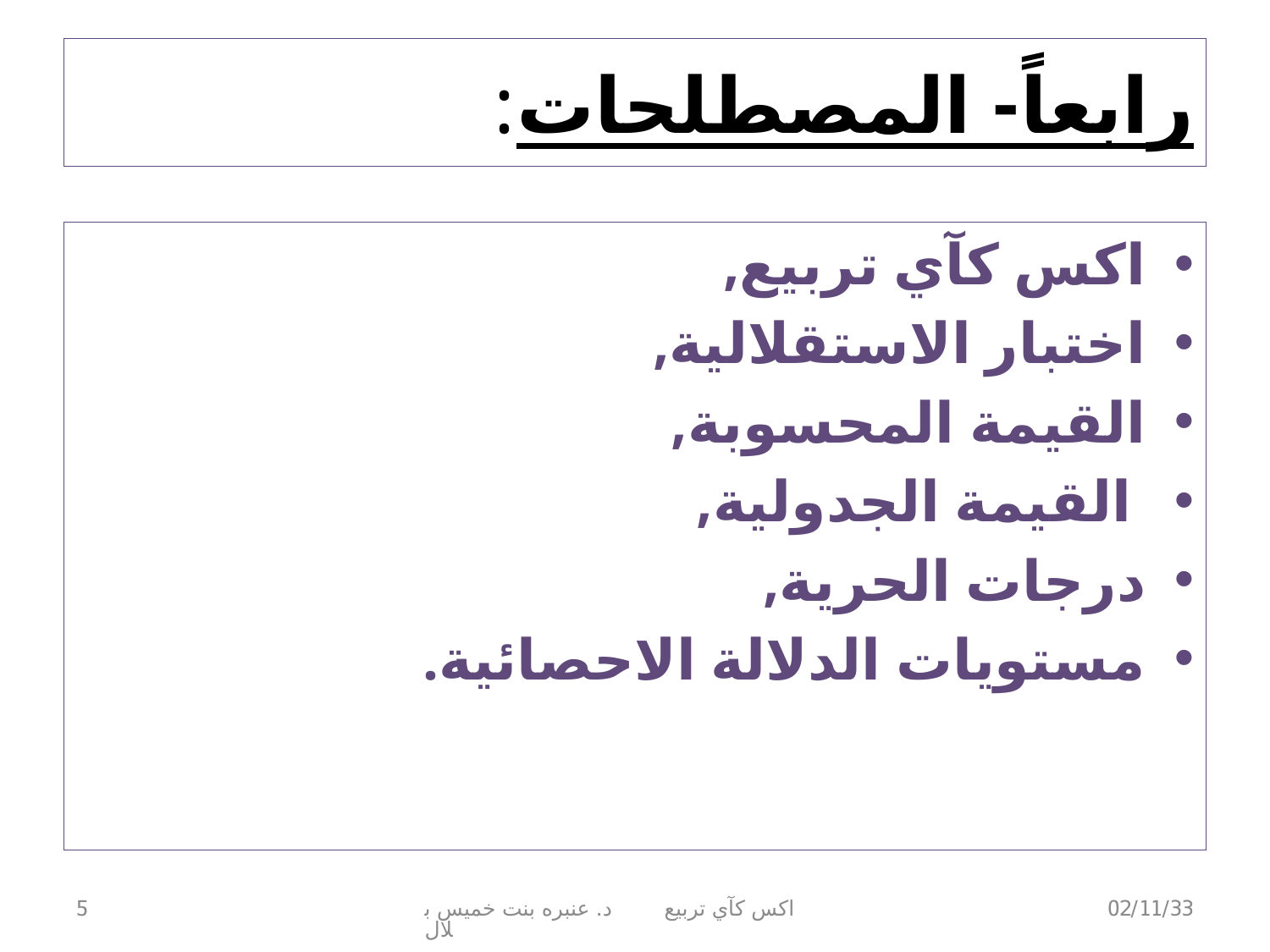

# رابعاً- المصطلحات:
اكس كآي تربيع,
اختبار الاستقلالية,
القيمة المحسوبة,
 القيمة الجدولية,
درجات الحرية,
مستويات الدلالة الاحصائية.

5
اكس كآي تربيع        د. عنبره بنت خميس بلال
02/11/33